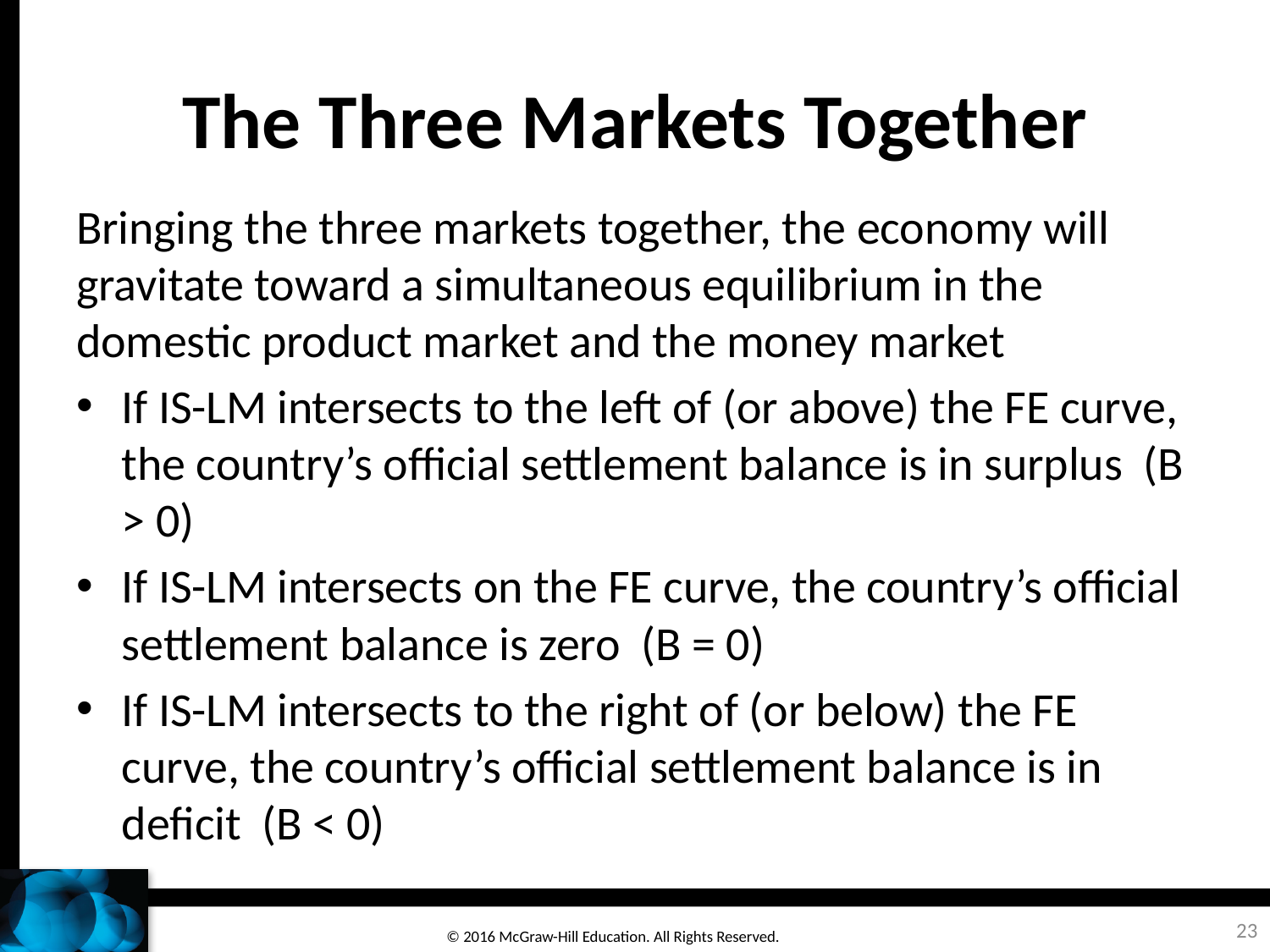

# The Three Markets Together
Bringing the three markets together, the economy will gravitate toward a simultaneous equilibrium in the domestic product market and the money market
If IS-LM intersects to the left of (or above) the FE curve, the country’s official settlement balance is in surplus  (B > 0)
If IS-LM intersects on the FE curve, the country’s official settlement balance is zero  (B = 0)
If IS-LM intersects to the right of (or below) the FE curve, the country’s official settlement balance is in deficit  (B ˂ 0)

23
© 2016 McGraw-Hill Education. All Rights Reserved.